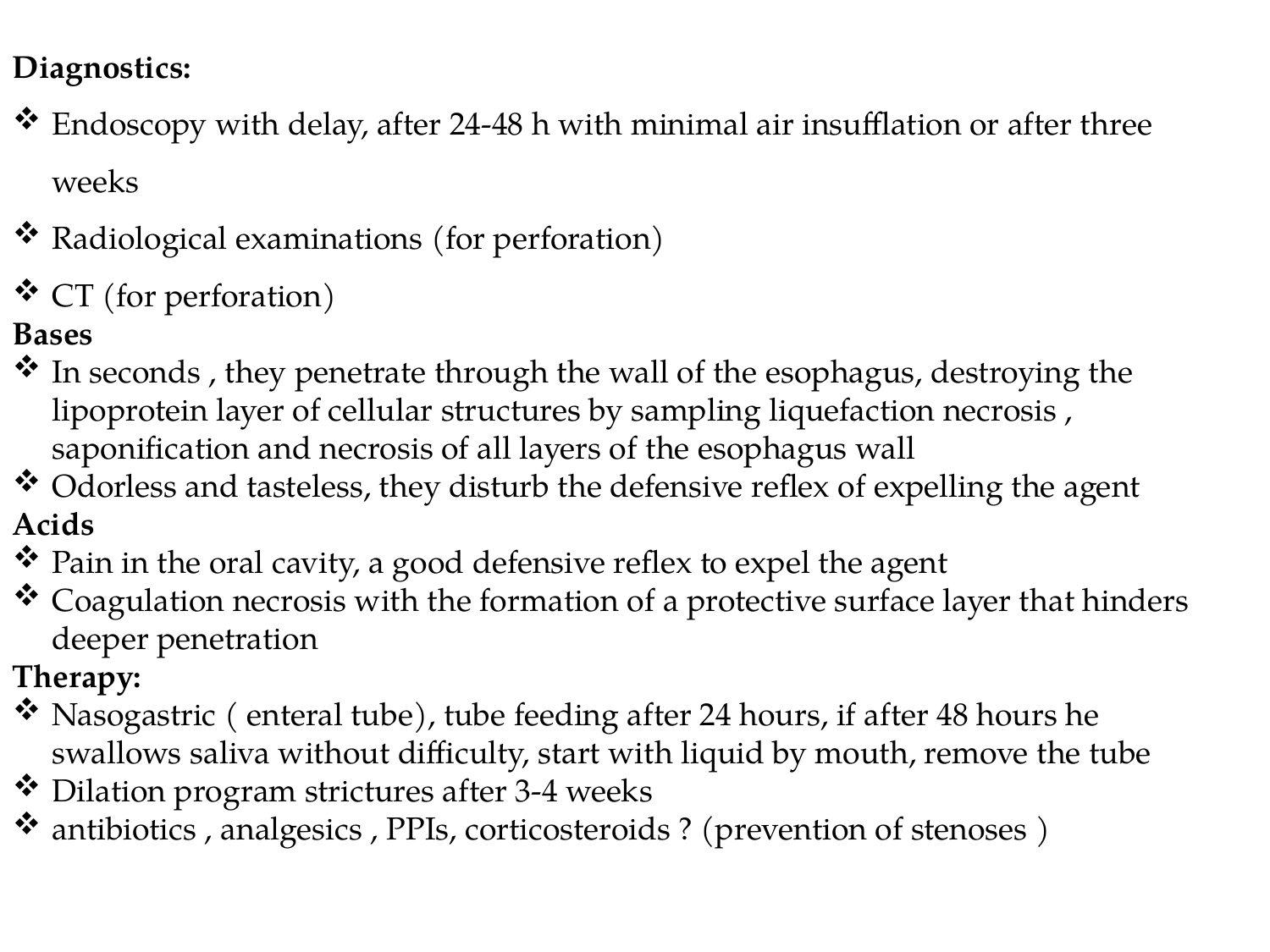

Diagnostics:
Endoscopy with delay, after 24-48 h with minimal air insufflation or after three weeks
Radiological examinations (for perforation)
CT (for perforation)
Bases
In seconds , they penetrate through the wall of the esophagus, destroying the lipoprotein layer of cellular structures by sampling liquefaction necrosis , saponification and necrosis of all layers of the esophagus wall
Odorless and tasteless, they disturb the defensive reflex of expelling the agent
Acids
Pain in the oral cavity, a good defensive reflex to expel the agent
Coagulation necrosis with the formation of a protective surface layer that hinders deeper penetration
Therapy:
Nasogastric ( enteral tube), tube feeding after 24 hours, if after 48 hours he swallows saliva without difficulty, start with liquid by mouth, remove the tube
Dilation program strictures after 3-4 weeks
antibiotics , analgesics , PPIs, corticosteroids ? (prevention of stenoses )